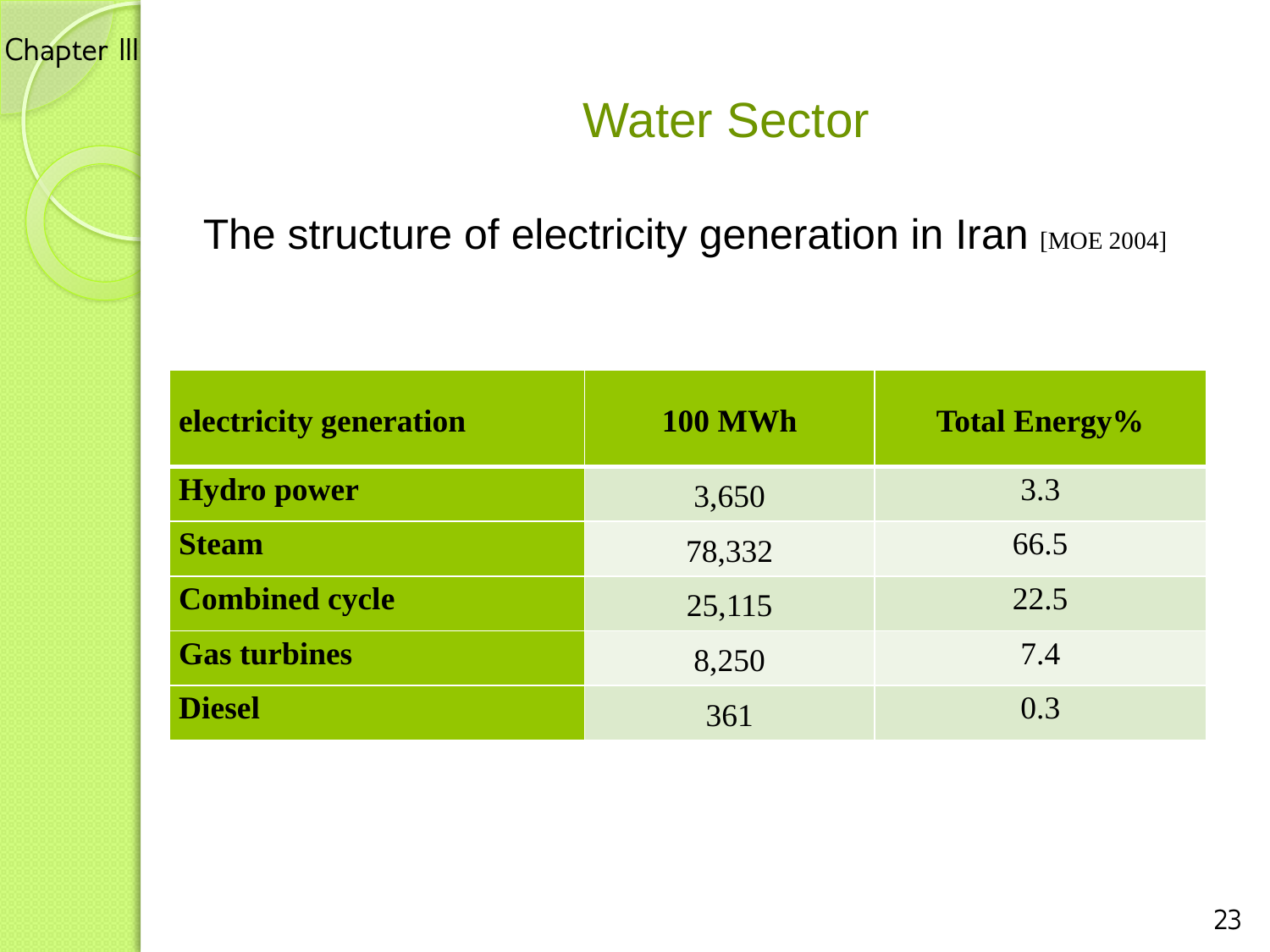

Chapter III
# Water Sector
The structure of electricity generation in Iran [MOE 2004]
| electricity generation | 100 MWh | Total Energy% |
| --- | --- | --- |
| Hydro power | 3,650 | 3.3 |
| Steam | 78,332 | 66.5 |
| Combined cycle | 25,115 | 22.5 |
| Gas turbines | 8,250 | 7.4 |
| Diesel | 361 | 0.3 |
23